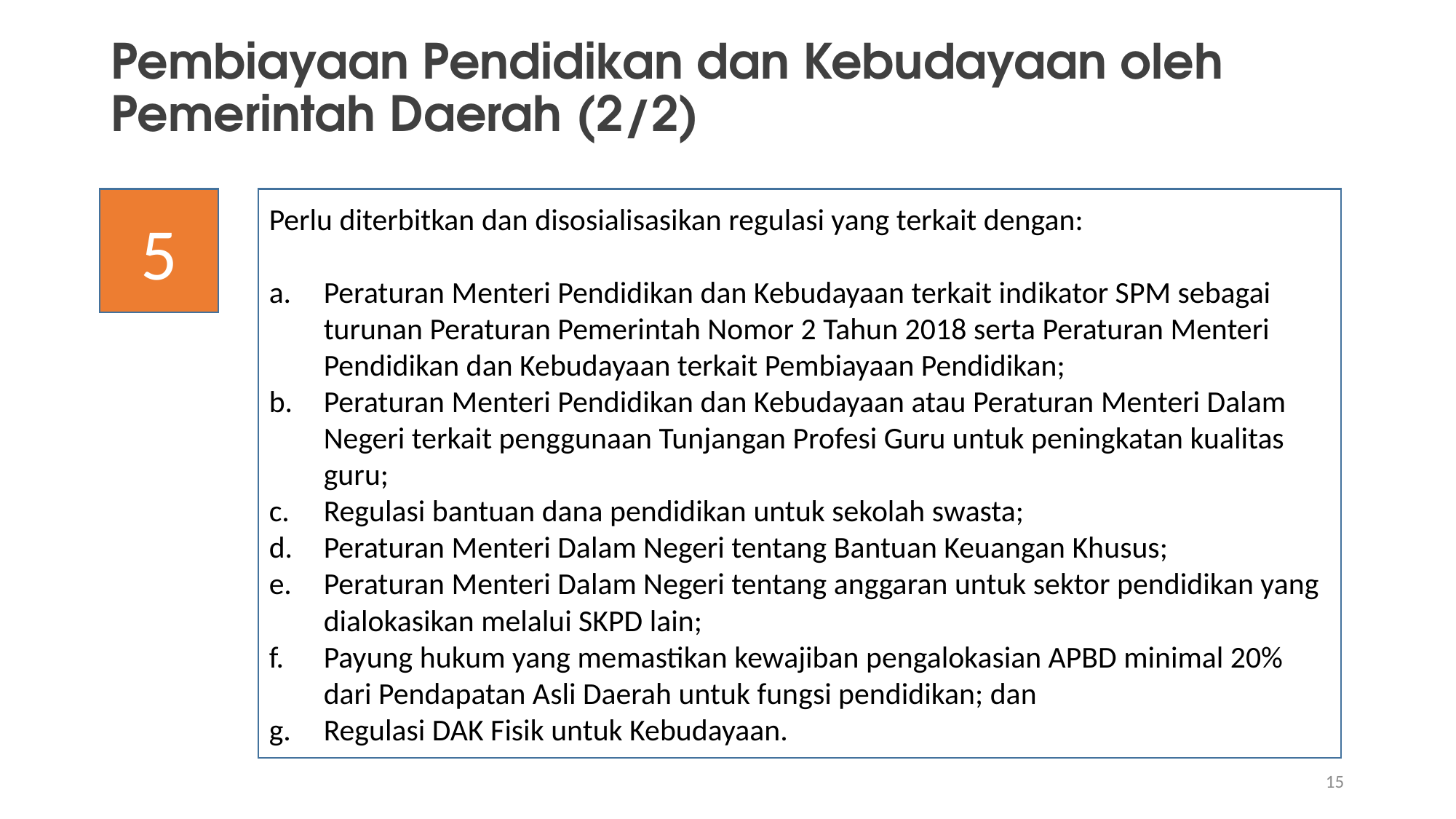

# Pembiayaan Pendidikan dan Kebudayaan oleh Pemerintah Daerah (2/2)
5

Perlu diterbitkan dan disosialisasikan regulasi yang terkait dengan:

Peraturan Menteri Pendidikan dan Kebudayaan terkait indikator SPM sebagai turunan Peraturan Pemerintah Nomor 2 Tahun 2018 serta Peraturan Menteri Pendidikan dan Kebudayaan terkait Pembiayaan Pendidikan;
Peraturan Menteri Pendidikan dan Kebudayaan atau Peraturan Menteri Dalam Negeri terkait penggunaan Tunjangan Profesi Guru untuk peningkatan kualitas guru;
Regulasi bantuan dana pendidikan untuk sekolah swasta;
Peraturan Menteri Dalam Negeri tentang Bantuan Keuangan Khusus;
Peraturan Menteri Dalam Negeri tentang anggaran untuk sektor pendidikan yang dialokasikan melalui SKPD lain;
Payung hukum yang memastikan kewajiban pengalokasian APBD minimal 20% dari Pendapatan Asli Daerah untuk fungsi pendidikan; dan
Regulasi DAK Fisik untuk Kebudayaan.

15